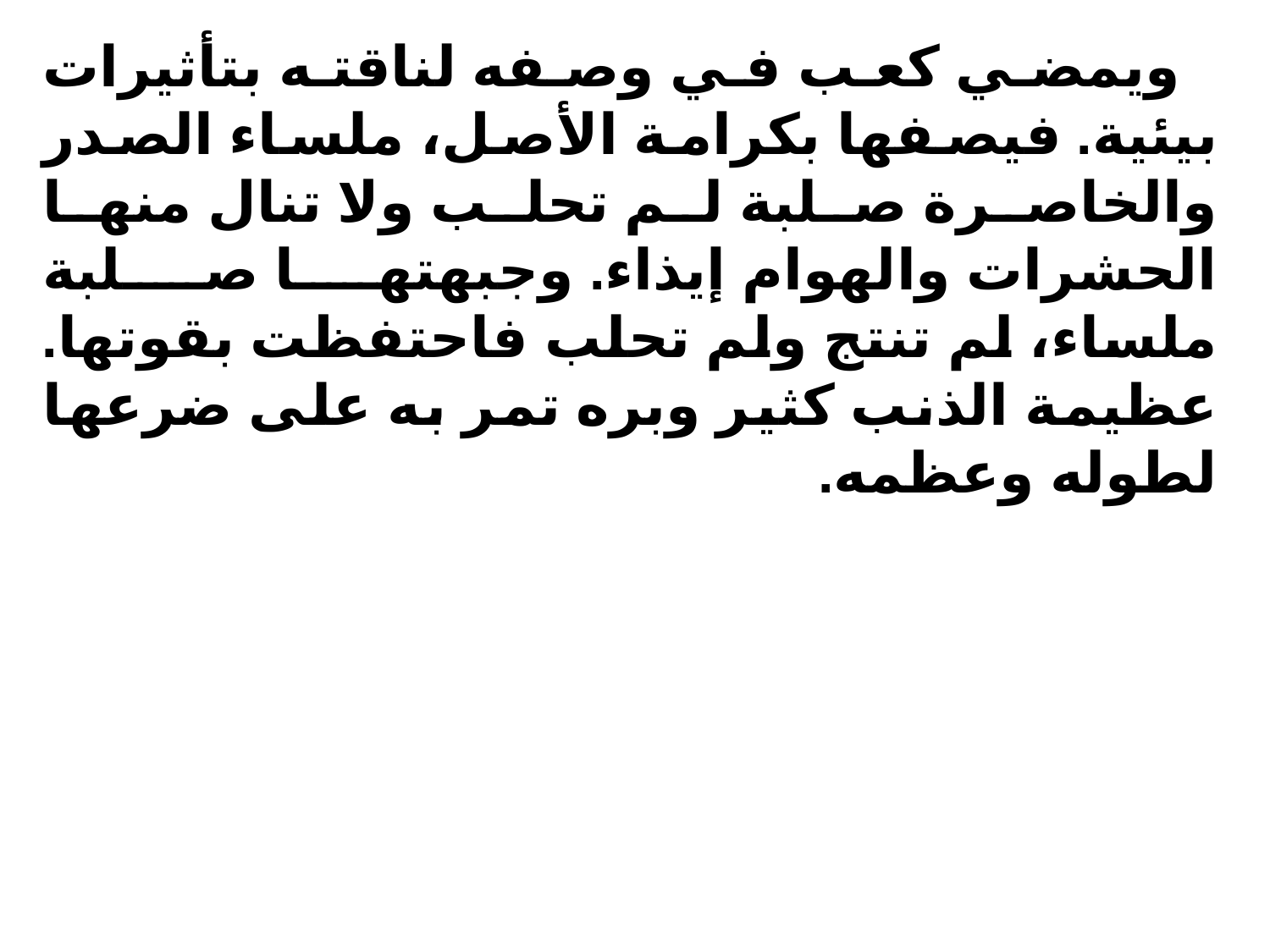

ويمضي كعب في وصفه لناقته بتأثيرات بيئية. فيصفها بكرامة الأصل، ملساء الصدر والخاصرة صلبة لم تحلب ولا تنال منها الحشرات والهوام إيذاء. وجبهتها صلبة ملساء، لم تنتج ولم تحلب فاحتفظت بقوتها. عظيمة الذنب كثير وبره تمر به على ضرعها لطوله وعظمه.